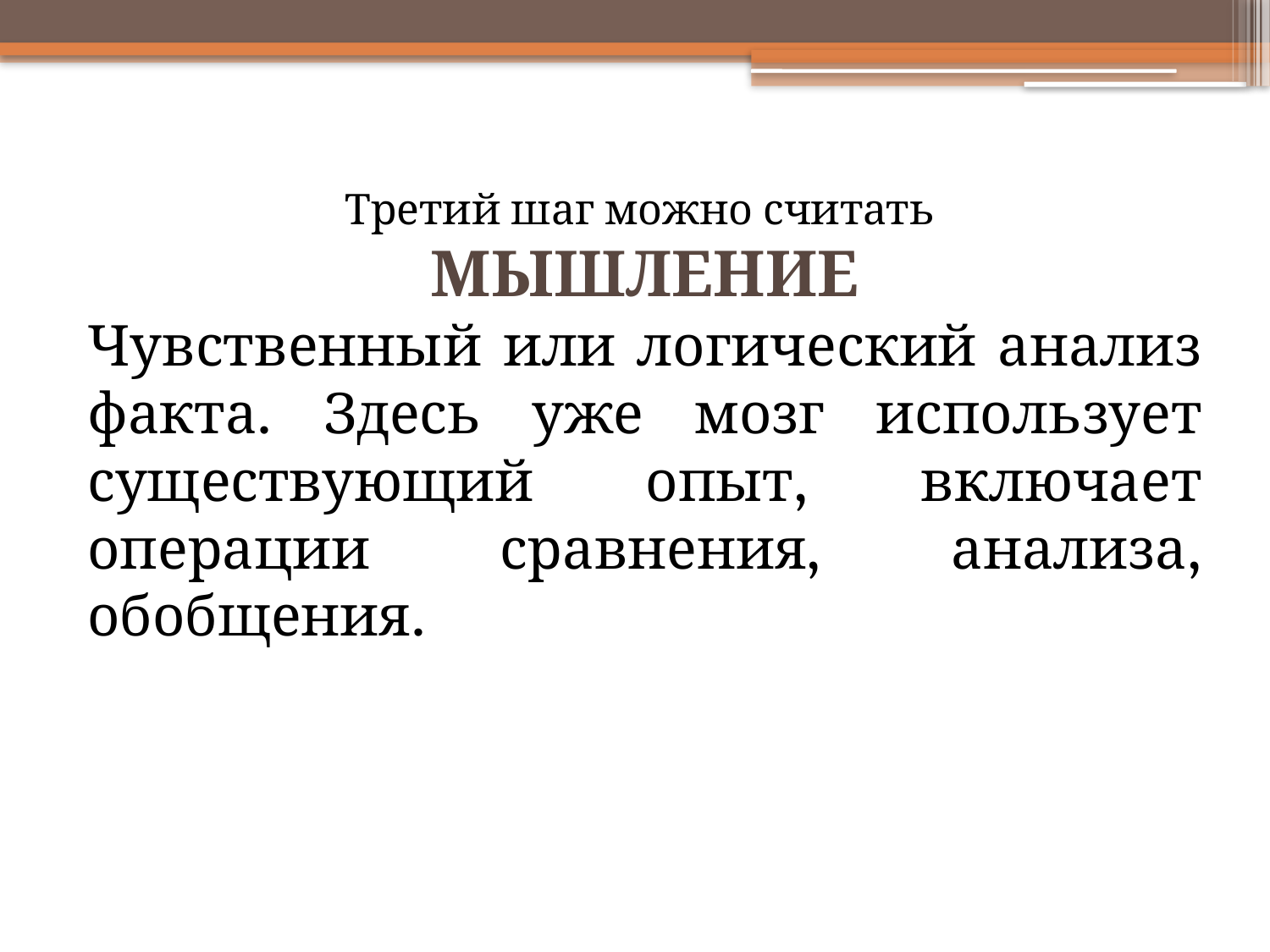

Третий шаг можно считать
МЫШЛЕНИЕ
Чувственный или логический анализ факта. Здесь уже мозг использует существующий опыт, включает операции сравнения, анализа, обобщения.